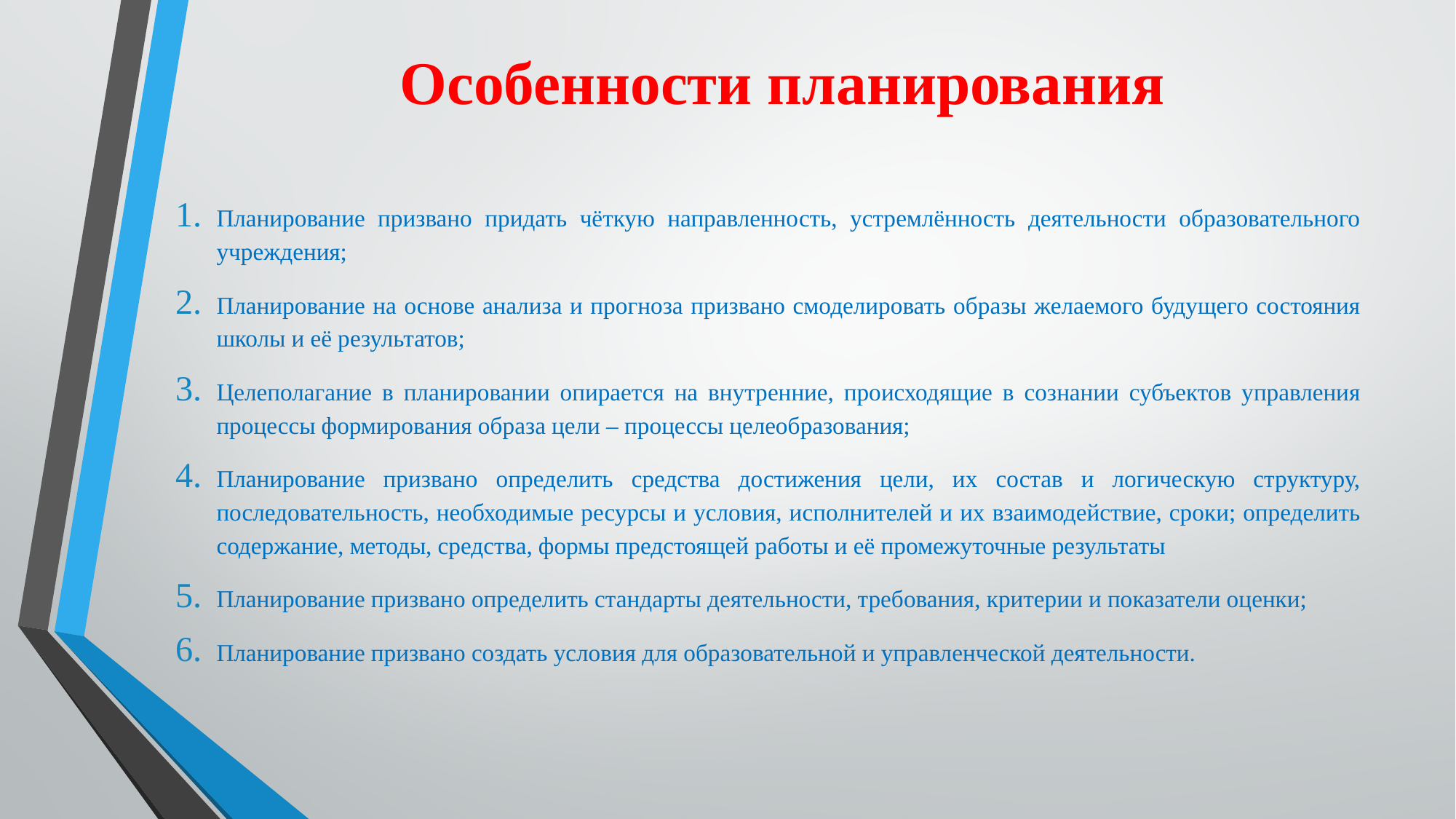

# Особенности планирования
Планирование призвано придать чёткую направленность, устремлённость деятельности образовательного учреждения;
Планирование на основе анализа и прогноза призвано смоделировать образы желаемого будущего состояния школы и её результатов;
Целеполагание в планировании опирается на внутренние, происходящие в сознании субъектов управления процессы формирования образа цели – процессы целеобразования;
Планирование призвано определить средства достижения цели, их состав и логическую структуру, последовательность, необходимые ресурсы и условия, исполнителей и их взаимодействие, сроки; определить содержание, методы, средства, формы предстоящей работы и её промежуточные результаты
Планирование призвано определить стандарты деятельности, требования, критерии и показатели оценки;
Планирование призвано создать условия для образовательной и управленческой деятельности.